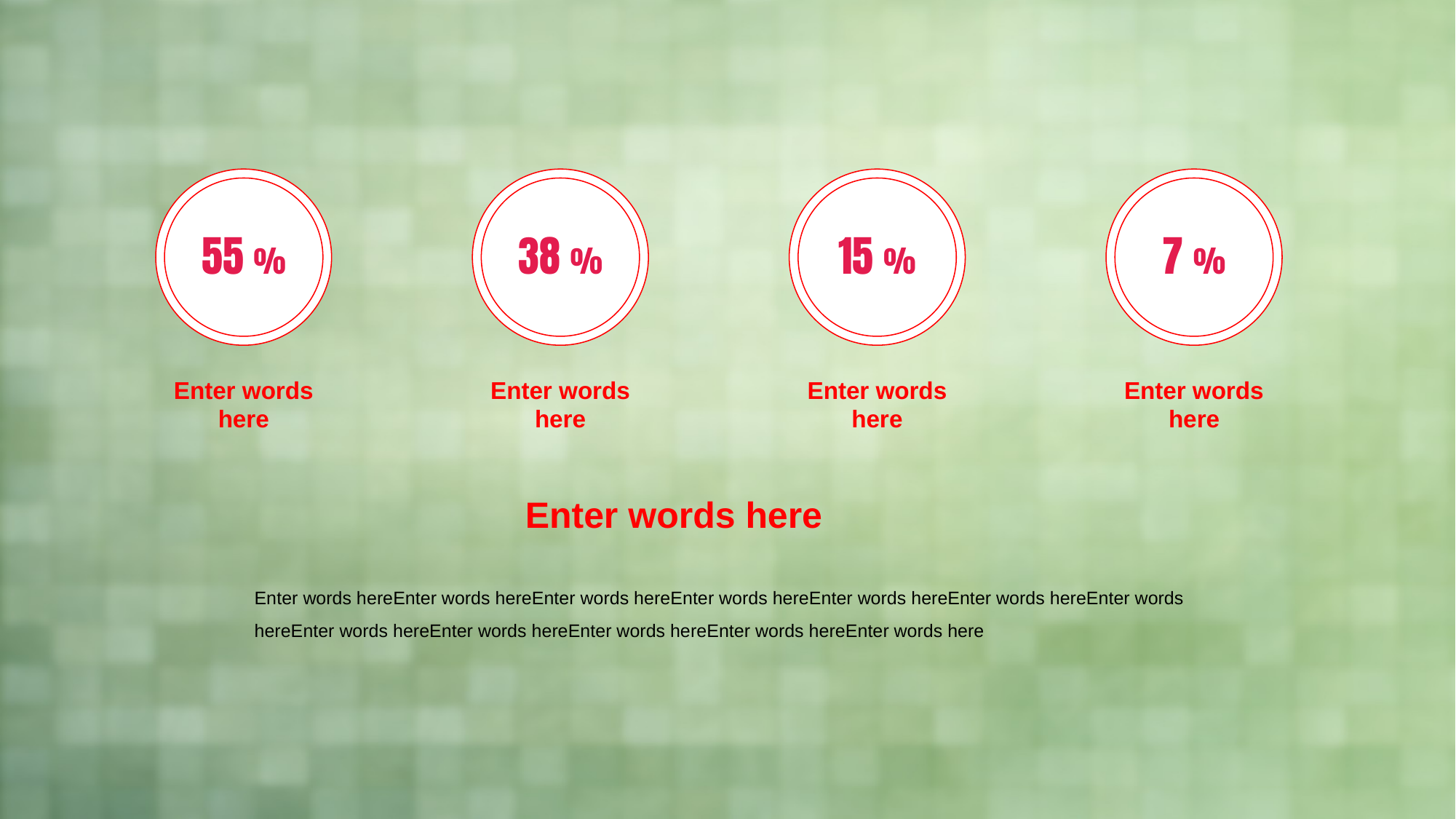

55 %
38 %
15 %
7 %
Enter words here
Enter words here
Enter words here
Enter words here
Enter words here
Enter words hereEnter words hereEnter words hereEnter words hereEnter words hereEnter words hereEnter words hereEnter words hereEnter words hereEnter words hereEnter words hereEnter words here